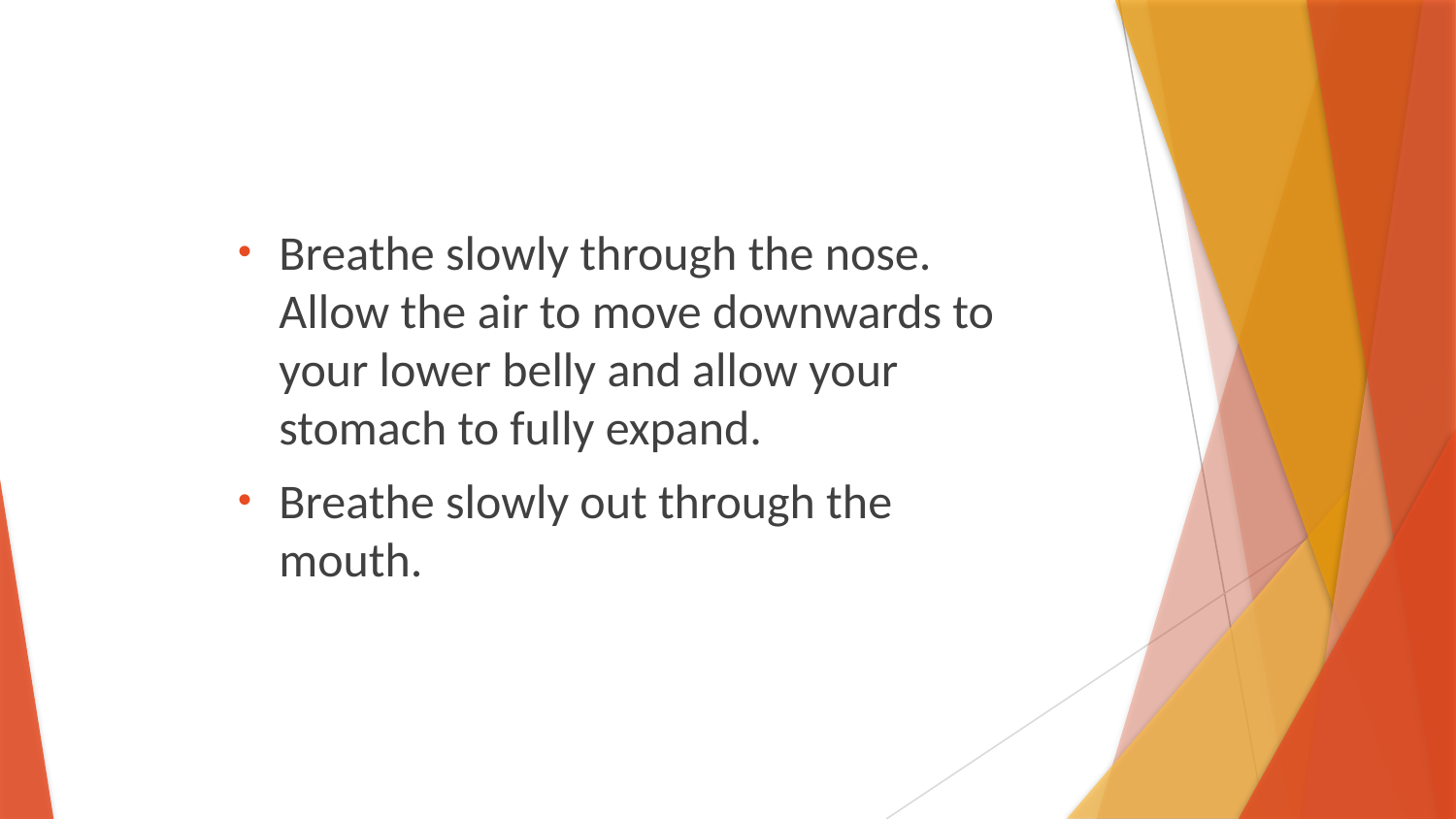

Breathe slowly through the nose. Allow the air to move downwards to your lower belly and allow your stomach to fully expand.
Breathe slowly out through the mouth.